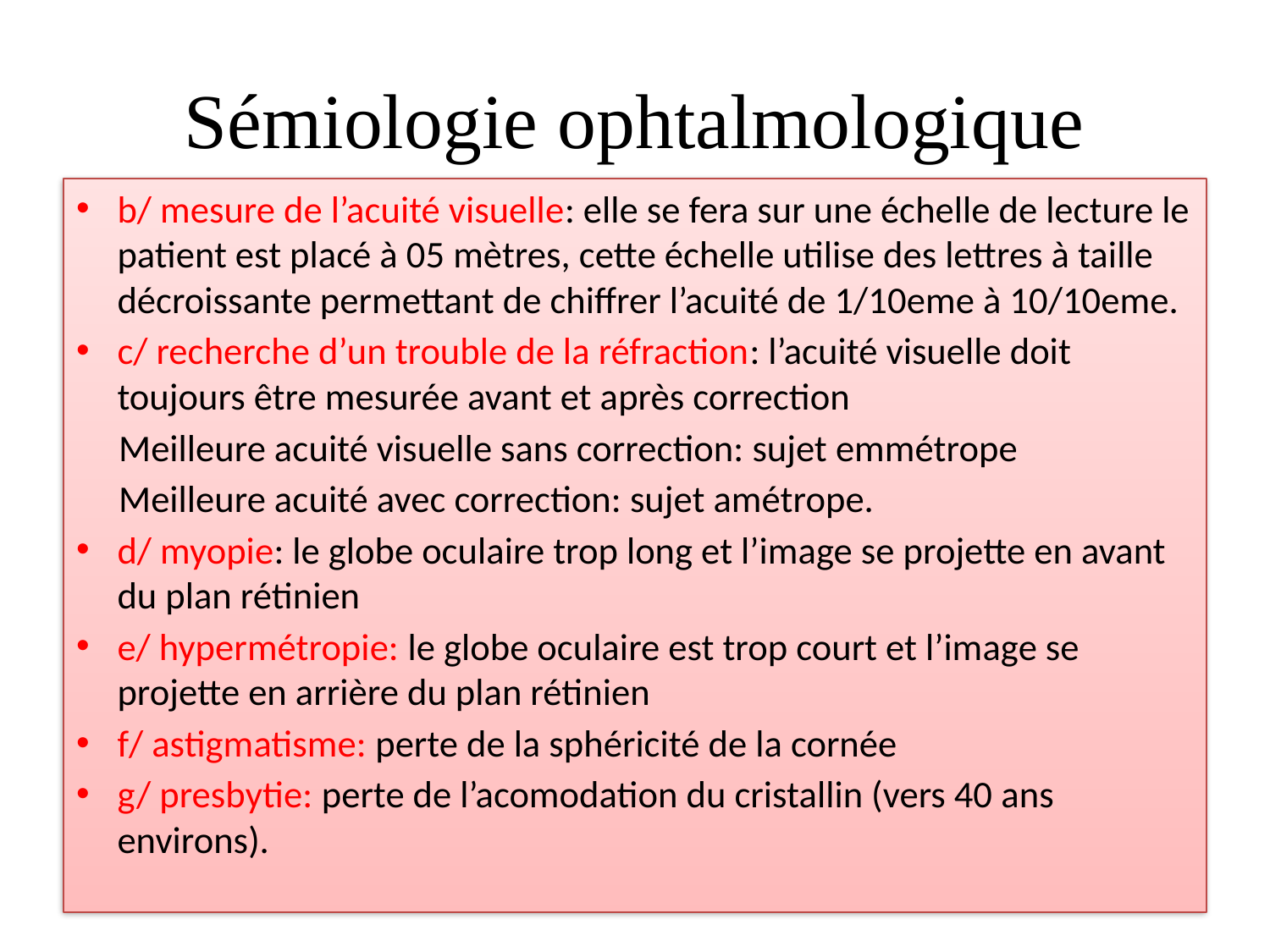

# Sémiologie ophtalmologique
b/ mesure de l’acuité visuelle: elle se fera sur une échelle de lecture le patient est placé à 05 mètres, cette échelle utilise des lettres à taille décroissante permettant de chiffrer l’acuité de 1/10eme à 10/10eme.
c/ recherche d’un trouble de la réfraction: l’acuité visuelle doit toujours être mesurée avant et après correction
     Meilleure acuité visuelle sans correction: sujet emmétrope
     Meilleure acuité avec correction: sujet amétrope.
d/ myopie: le globe oculaire trop long et l’image se projette en avant du plan rétinien
e/ hypermétropie: le globe oculaire est trop court et l’image se projette en arrière du plan rétinien
f/ astigmatisme: perte de la sphéricité de la cornée
g/ presbytie: perte de l’acomodation du cristallin (vers 40 ans environs).